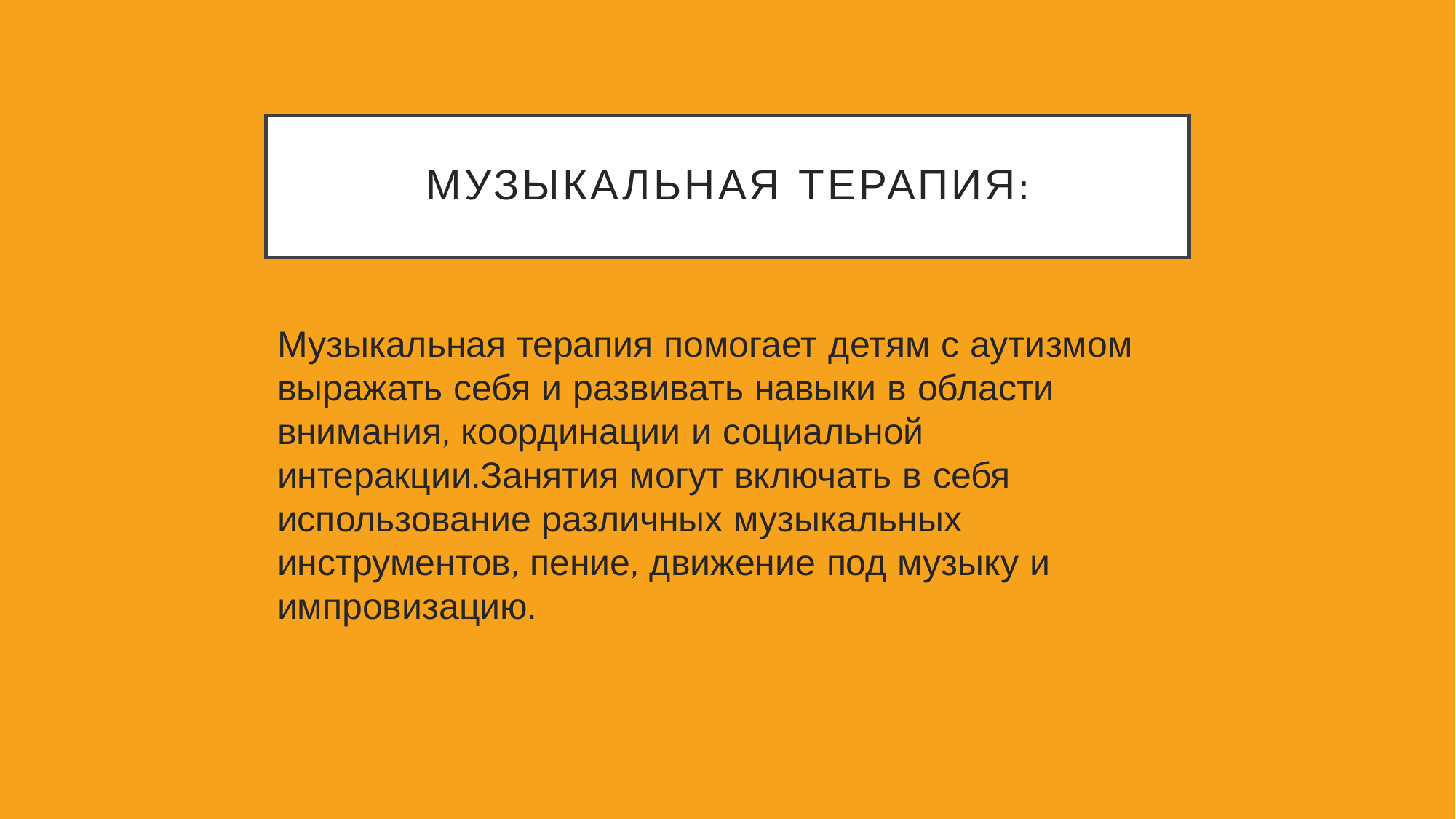

# Музыкальная терапия:
Музыкальная терапия помогает детям с аутизмом выражать себя и развивать навыки в области внимания, координации и социальной интеракции.Занятия могут включать в себя использование различных музыкальных инструментов, пение, движение под музыку и импровизацию.